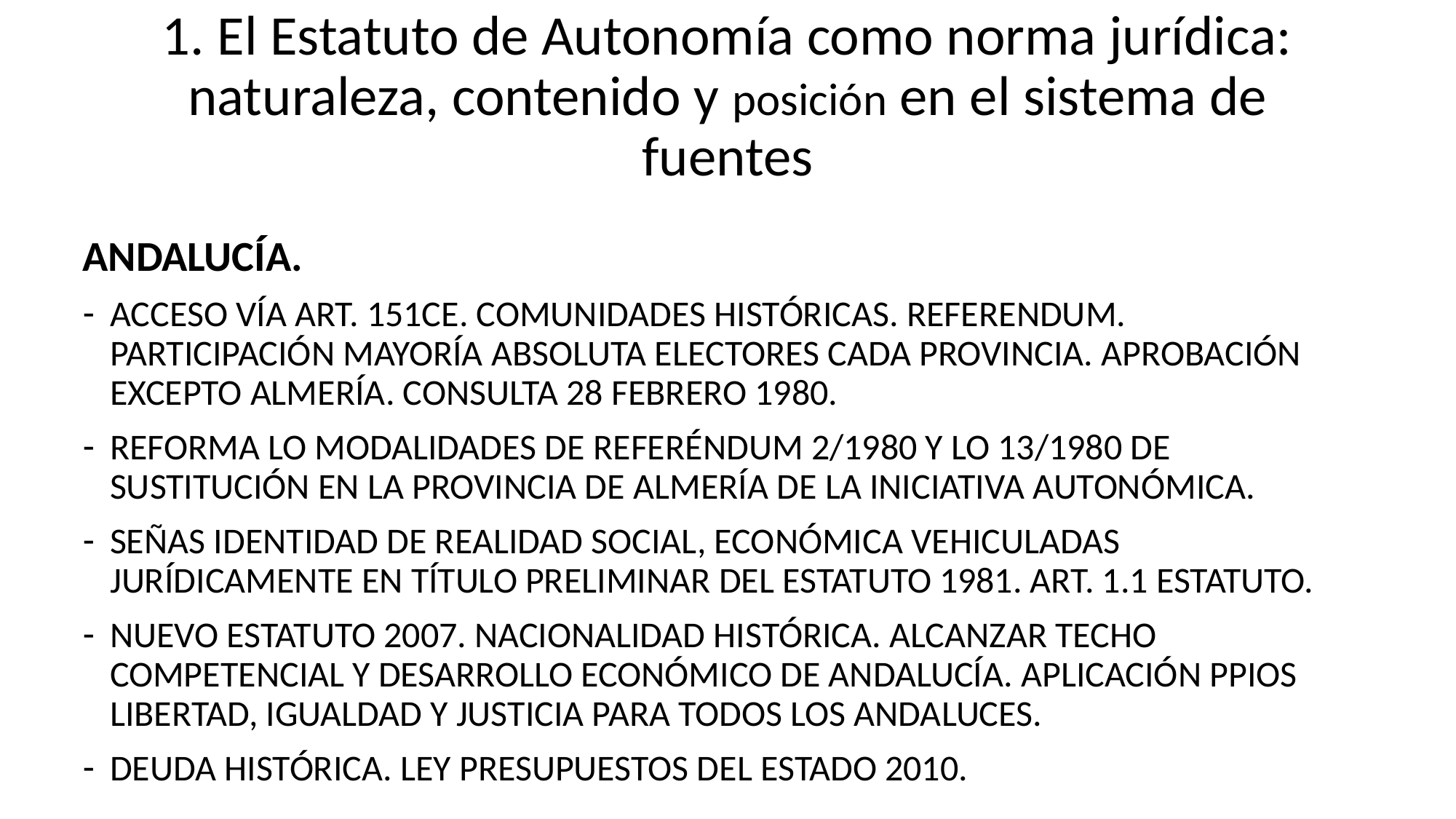

# 1. El Estatuto de Autonomía como norma jurídica: naturaleza, contenido y posición en el sistema de fuentes
ANDALUCÍA.
ACCESO VÍA ART. 151CE. COMUNIDADES HISTÓRICAS. REFERENDUM. PARTICIPACIÓN MAYORÍA ABSOLUTA ELECTORES CADA PROVINCIA. APROBACIÓN EXCEPTO ALMERÍA. CONSULTA 28 FEBRERO 1980.
REFORMA LO MODALIDADES DE REFERÉNDUM 2/1980 Y LO 13/1980 DE SUSTITUCIÓN EN LA PROVINCIA DE ALMERÍA DE LA INICIATIVA AUTONÓMICA.
SEÑAS IDENTIDAD DE REALIDAD SOCIAL, ECONÓMICA VEHICULADAS JURÍDICAMENTE EN TÍTULO PRELIMINAR DEL ESTATUTO 1981. ART. 1.1 ESTATUTO.
NUEVO ESTATUTO 2007. NACIONALIDAD HISTÓRICA. ALCANZAR TECHO COMPETENCIAL Y DESARROLLO ECONÓMICO DE ANDALUCÍA. APLICACIÓN PPIOS LIBERTAD, IGUALDAD Y JUSTICIA PARA TODOS LOS ANDALUCES.
DEUDA HISTÓRICA. LEY PRESUPUESTOS DEL ESTADO 2010.